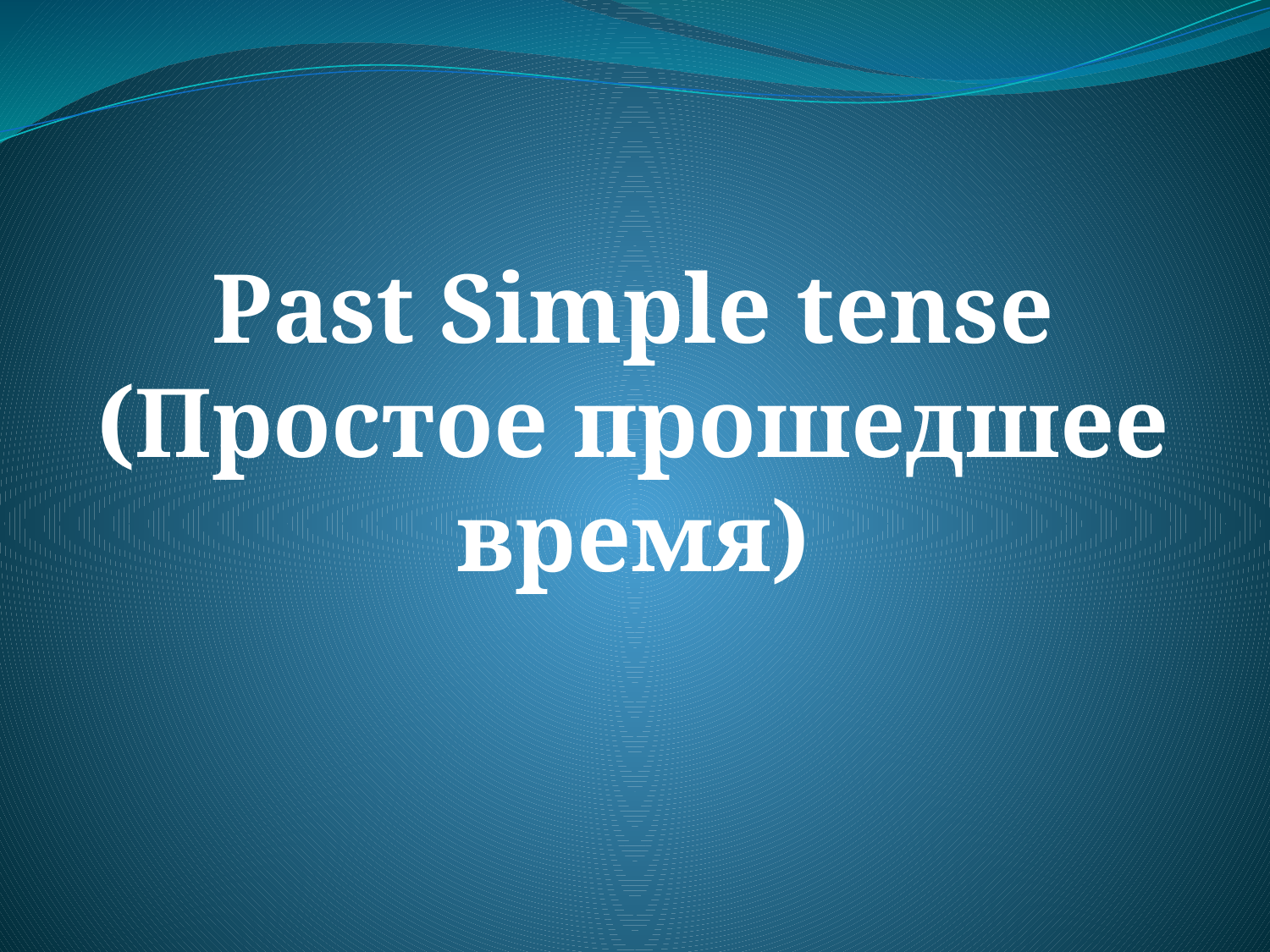

# Past Simple tense (Простое прошедшее время)